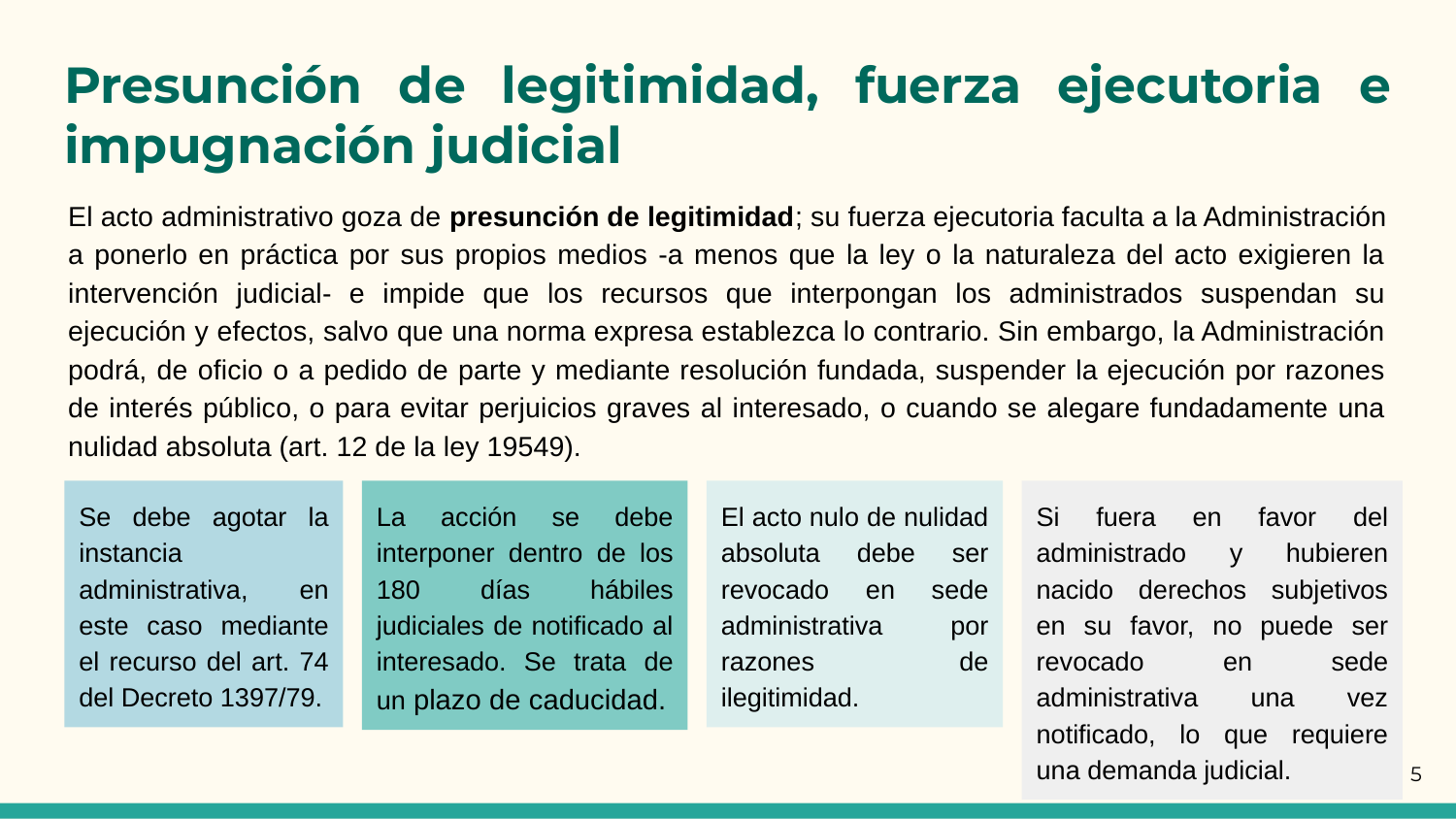

# Presunción de legitimidad, fuerza ejecutoria e impugnación judicial
El acto administrativo goza de presunción de legitimidad; su fuerza ejecutoria faculta a la Administración a ponerlo en práctica por sus propios medios -a menos que la ley o la naturaleza del acto exigieren la intervención judicial- e impide que los recursos que interpongan los administrados suspendan su ejecución y efectos, salvo que una norma expresa establezca lo contrario. Sin embargo, la Administración podrá, de oficio o a pedido de parte y mediante resolución fundada, suspender la ejecución por razones de interés público, o para evitar perjuicios graves al interesado, o cuando se alegare fundadamente una nulidad absoluta (art. 12 de la ley 19549).
Se debe agotar la instancia administrativa, en este caso mediante el recurso del art. 74 del Decreto 1397/79.
La acción se debe interponer dentro de los 180 días hábiles judiciales de notificado al interesado. Se trata de un plazo de caducidad.
El acto nulo de nulidad absoluta debe ser revocado en sede administrativa por razones de ilegitimidad.
Si fuera en favor del administrado y hubieren nacido derechos subjetivos en su favor, no puede ser revocado en sede administrativa una vez notificado, lo que requiere una demanda judicial.
5